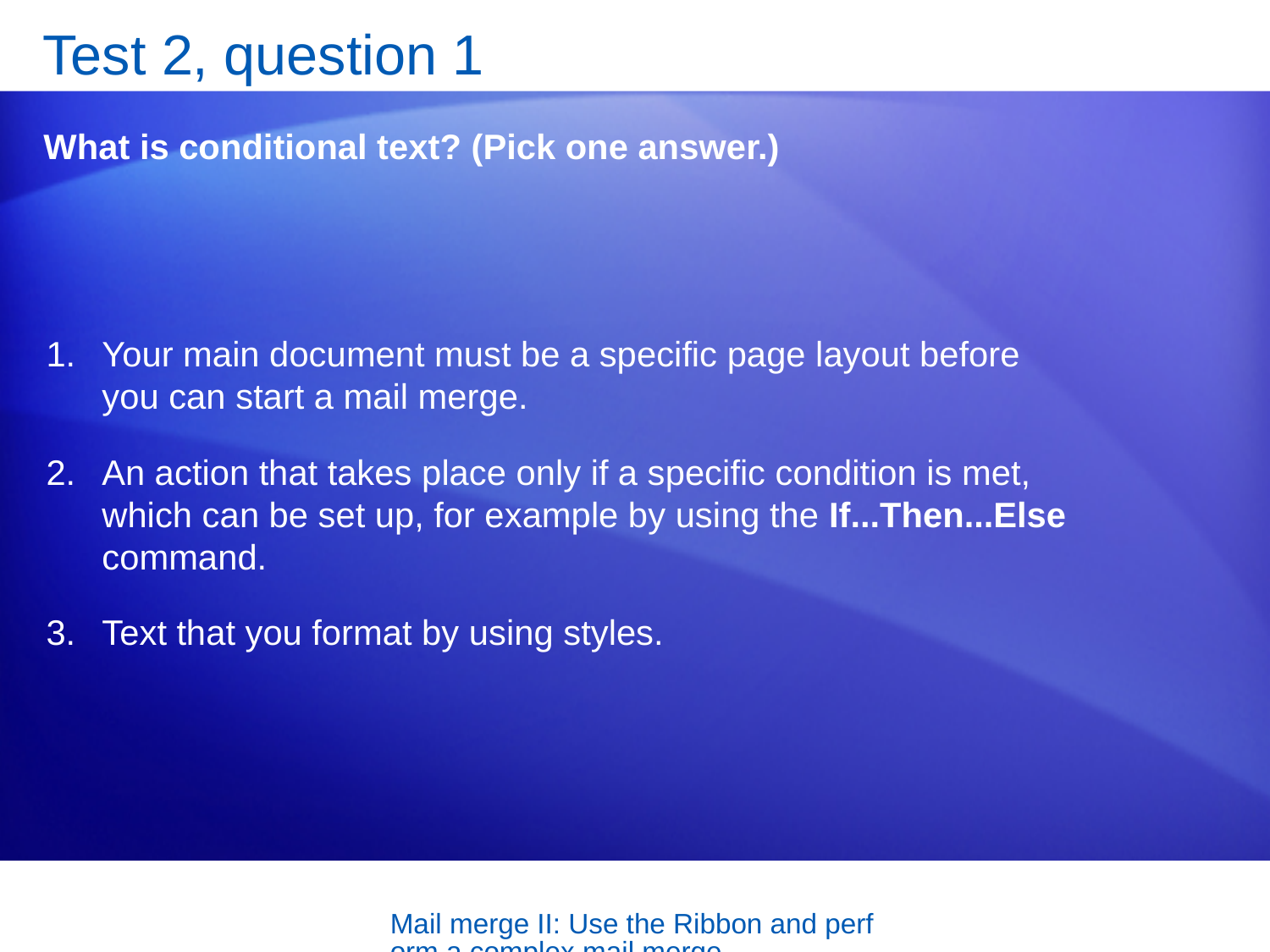

# Test 2, question 1
What is conditional text? (Pick one answer.)
Your main document must be a specific page layout before you can start a mail merge.
An action that takes place only if a specific condition is met, which can be set up, for example by using the If...Then...Else command.
Text that you format by using styles.
Mail merge II: Use the Ribbon and perform a complex mail merge